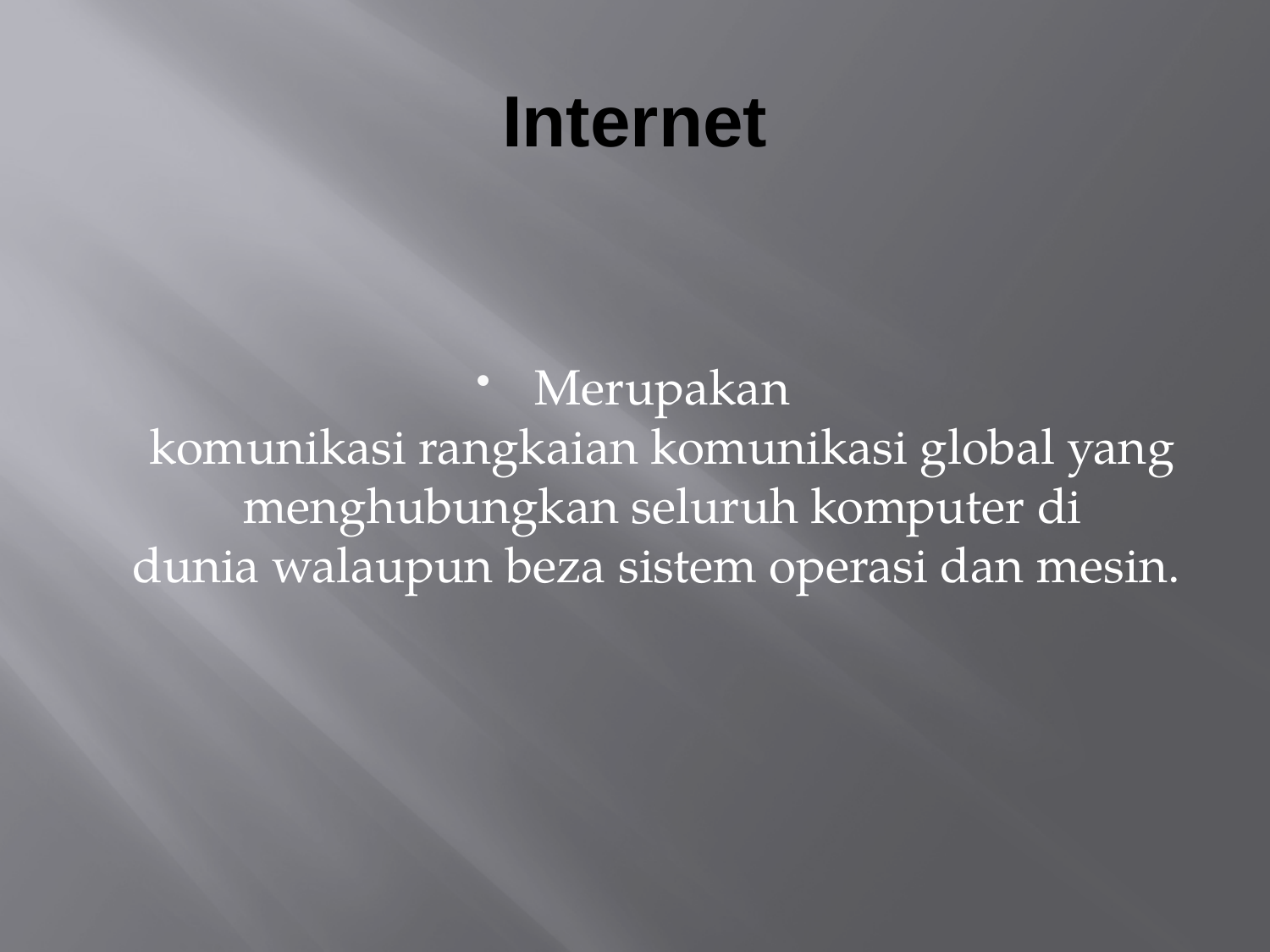

# Internet
Merupakan komunikasi rangkaian komunikasi global yang menghubungkan seluruh komputer di dunia walaupun beza sistem operasi dan mesin.